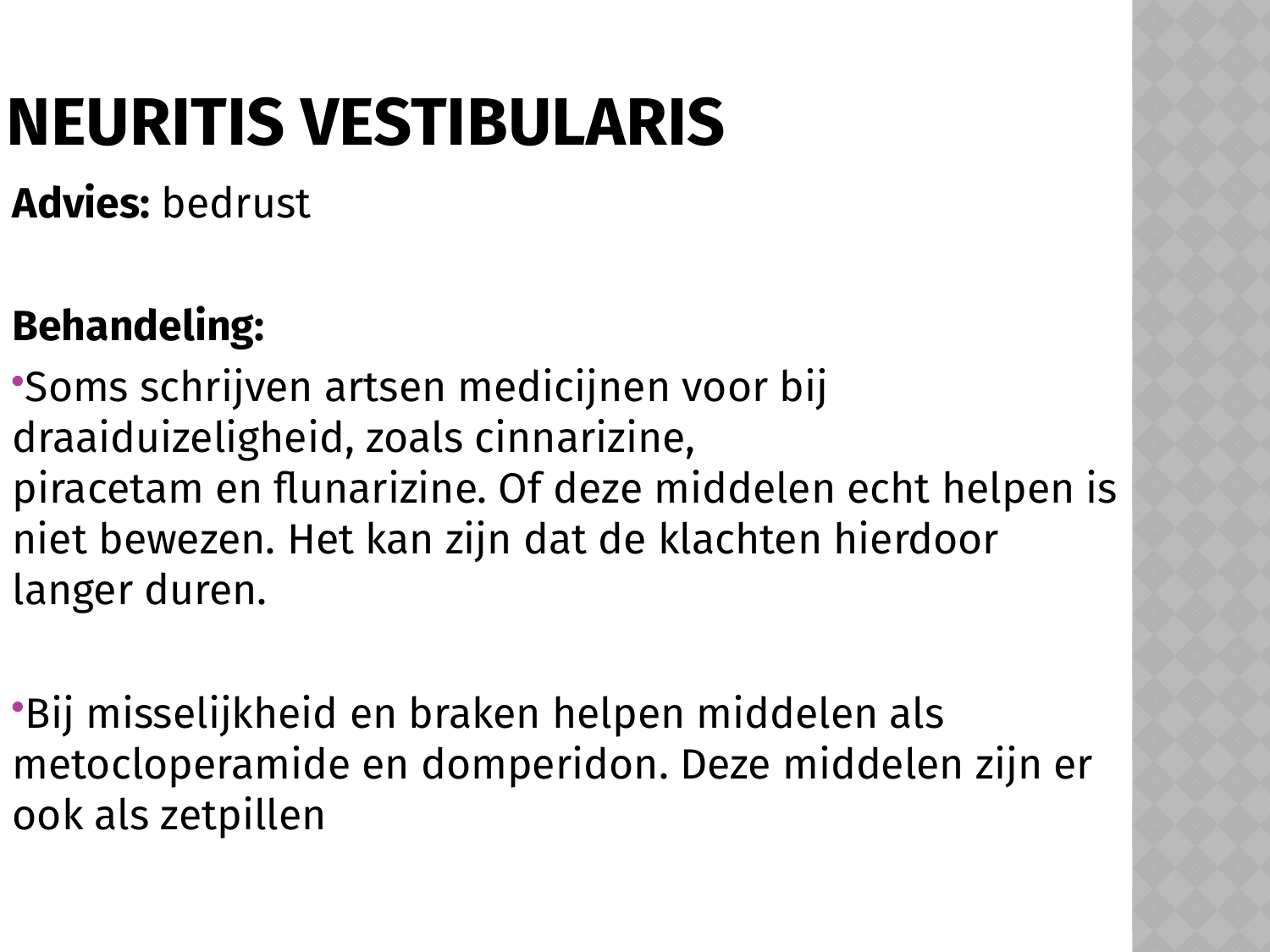

Neuritis vestibularis
Advies: bedrust

Behandeling:
Soms schrijven artsen medicijnen voor bij draaiduizeligheid, zoals cinnarizine, piracetam en flunarizine. Of deze middelen echt helpen is niet bewezen. Het kan zijn dat de klachten hierdoor langer duren.

Bij misselijkheid en braken helpen middelen als metocloperamide en domperidon. Deze middelen zijn er ook als zetpillen